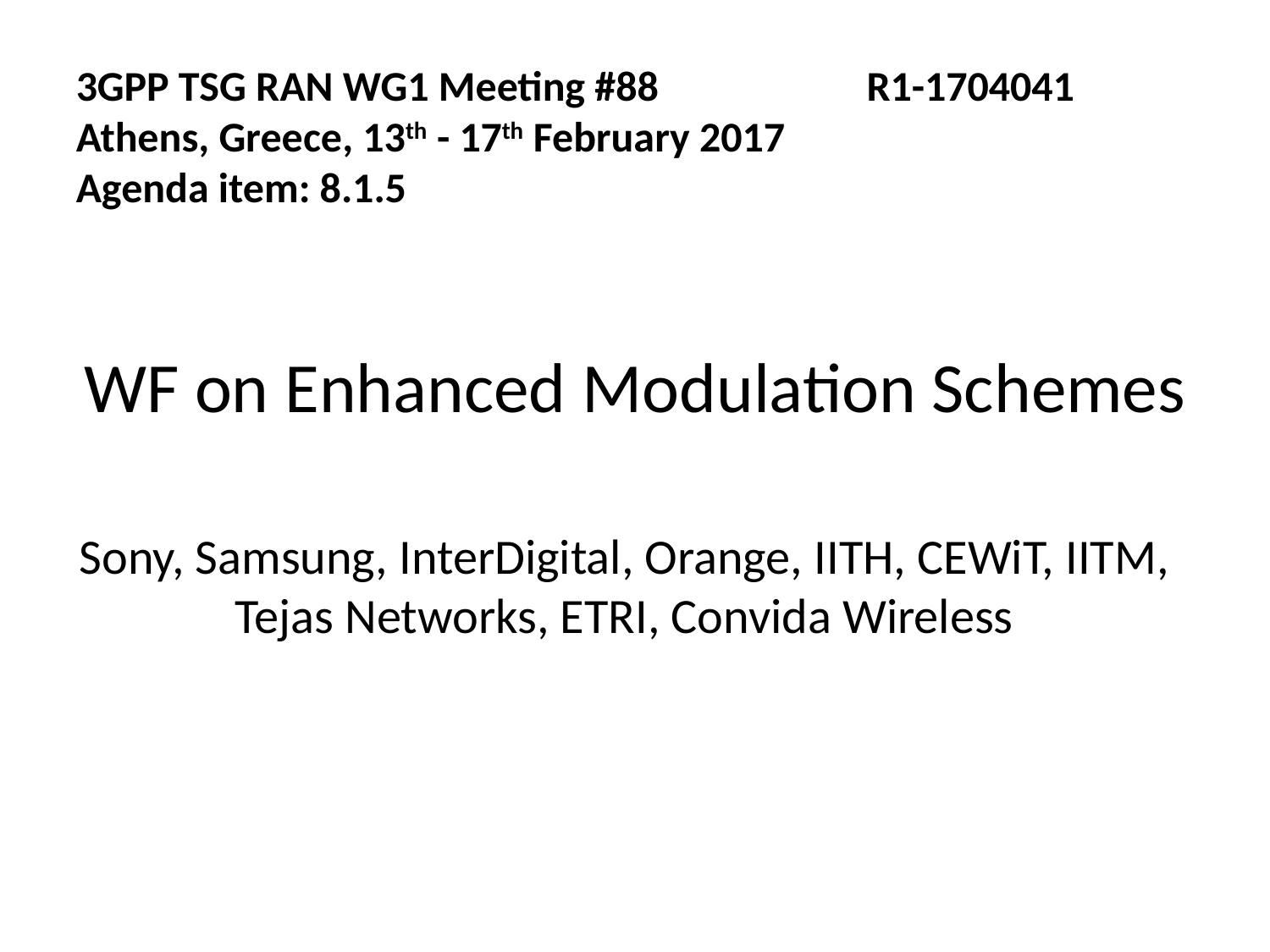

3GPP TSG RAN WG1 Meeting #88		   R1-1704041 Athens, Greece, 13th - 17th February 2017
Agenda item: 8.1.5
WF on Enhanced Modulation Schemes
Sony, Samsung, InterDigital, Orange, IITH, CEWiT, IITM, Tejas Networks, ETRI, Convida Wireless